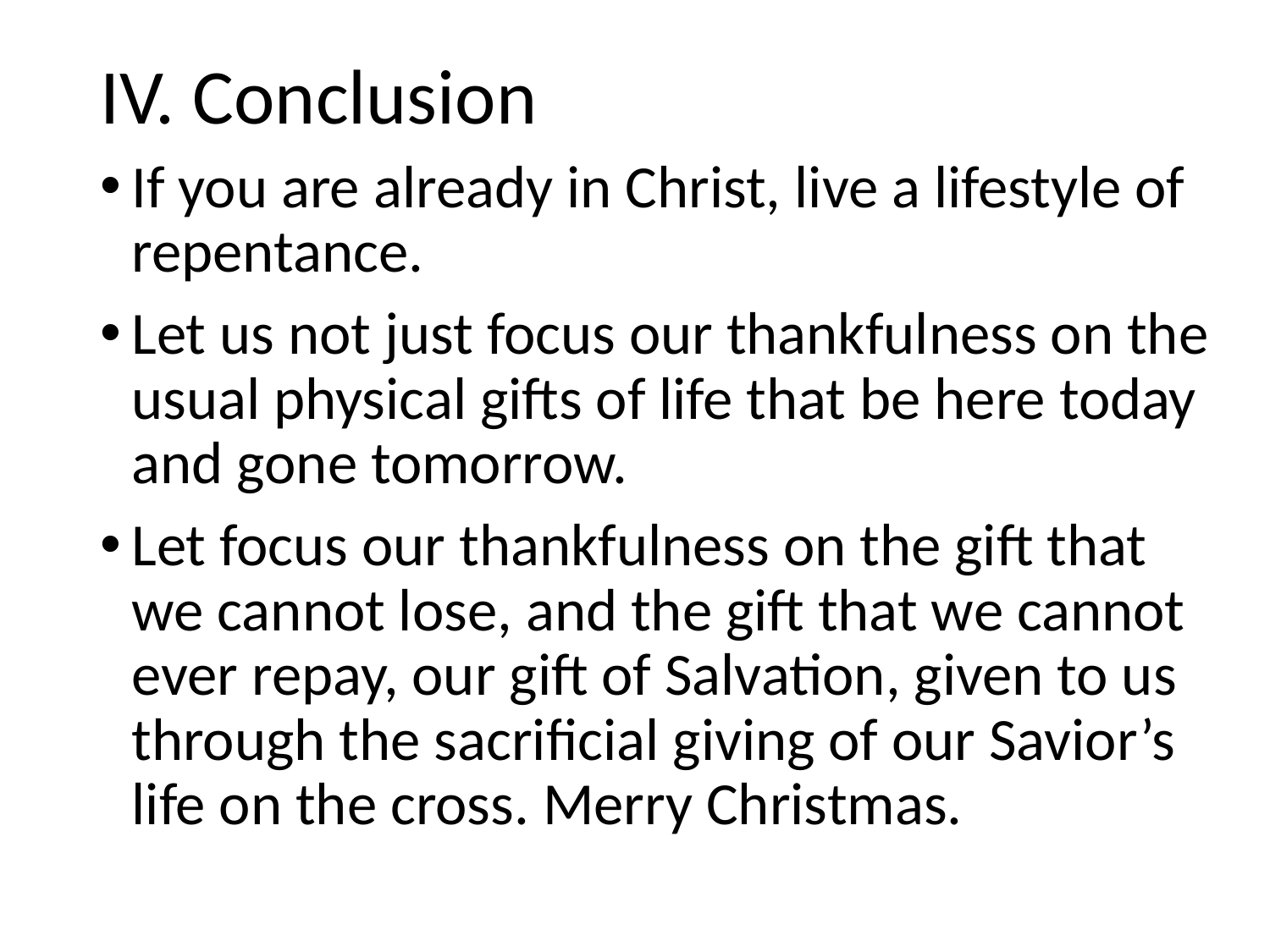

# IV. Conclusion
If you are already in Christ, live a lifestyle of repentance.
Let us not just focus our thankfulness on the usual physical gifts of life that be here today and gone tomorrow.
Let focus our thankfulness on the gift that we cannot lose, and the gift that we cannot ever repay, our gift of Salvation, given to us through the sacrificial giving of our Savior’s life on the cross. Merry Christmas.